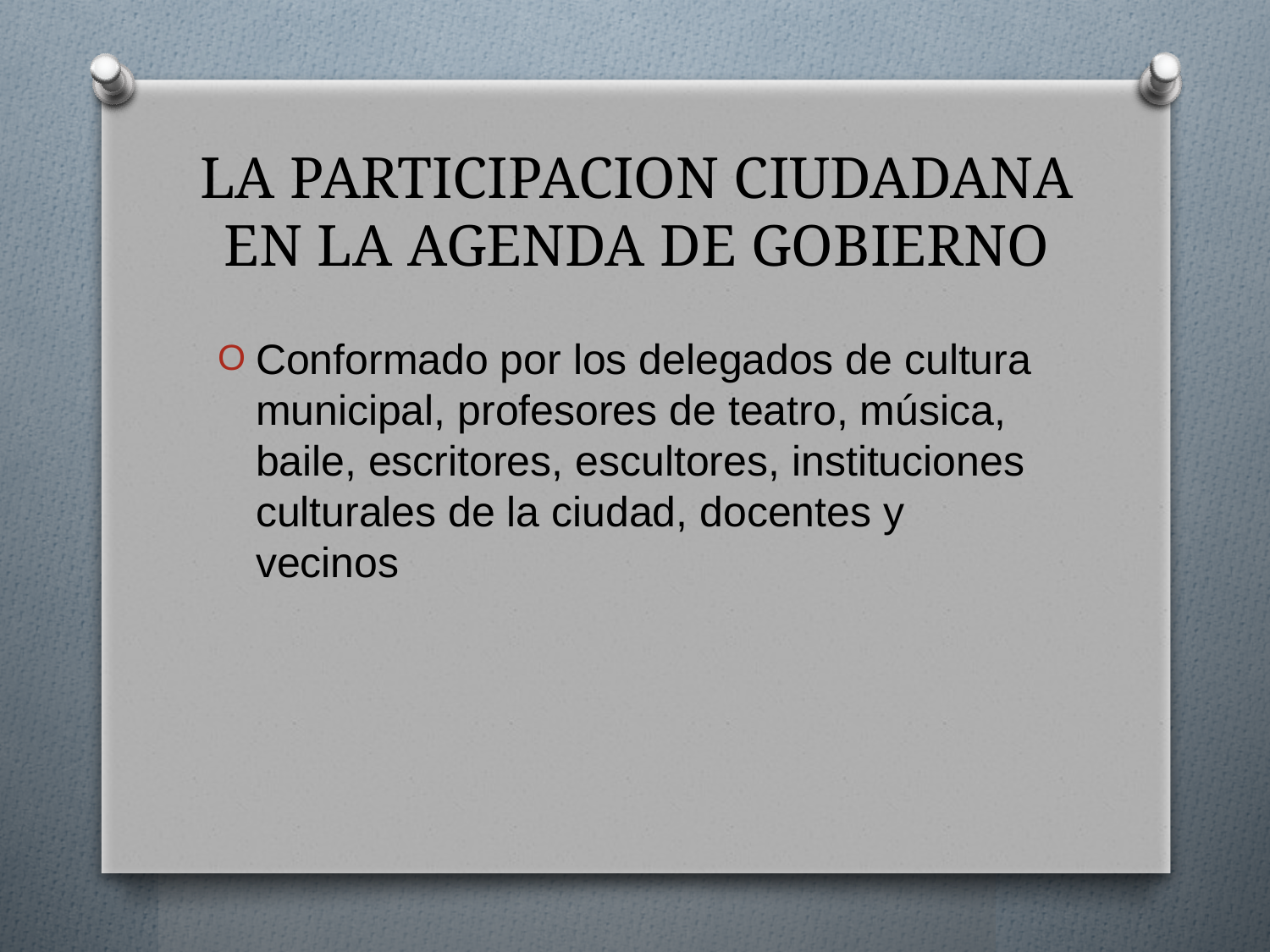

# LA PARTICIPACION CIUDADANA EN LA AGENDA DE GOBIERNO
Conformado por los delegados de cultura municipal, profesores de teatro, música, baile, escritores, escultores, instituciones culturales de la ciudad, docentes y vecinos